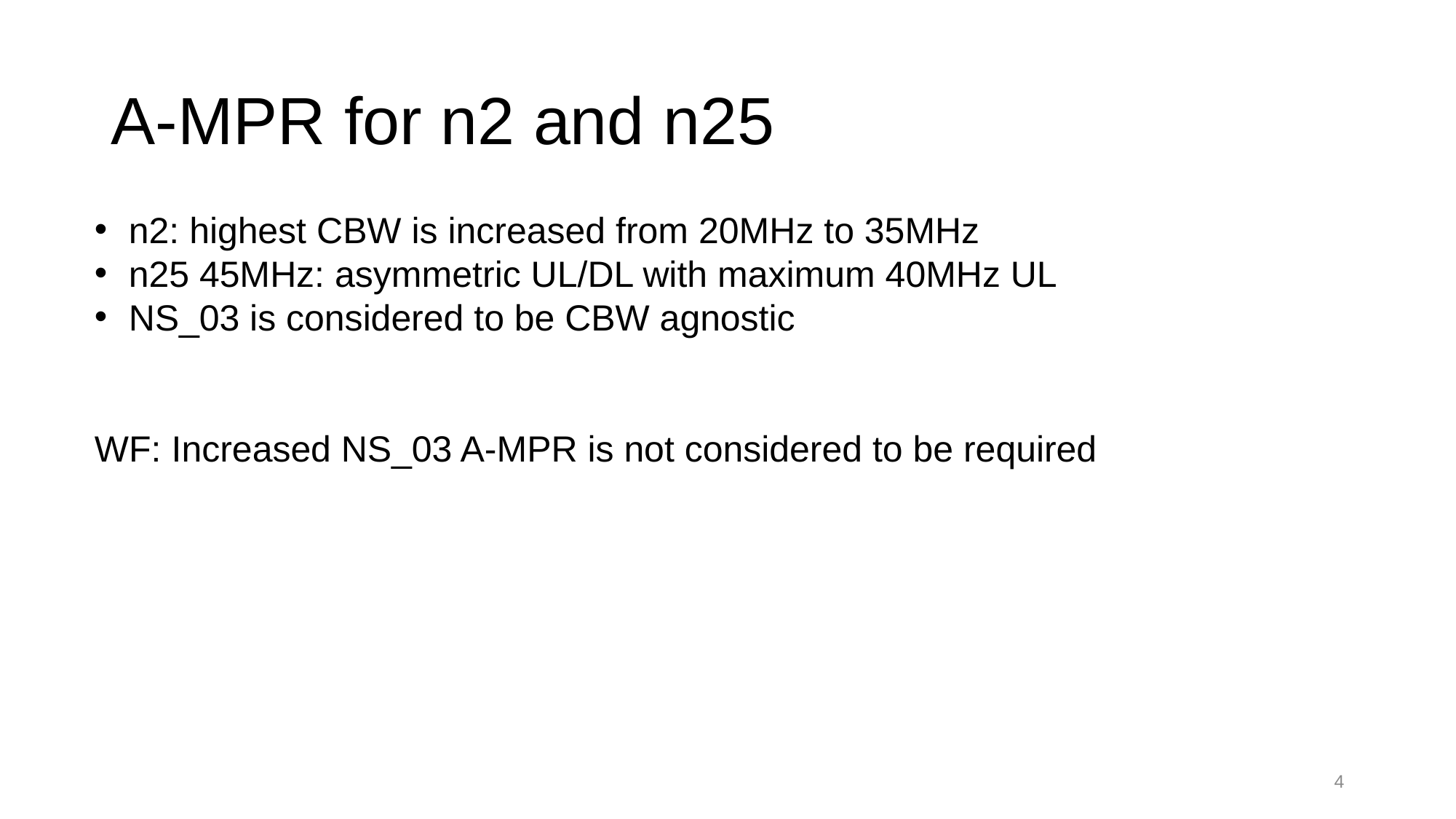

# A-MPR for n2 and n25
n2: highest CBW is increased from 20MHz to 35MHz
n25 45MHz: asymmetric UL/DL with maximum 40MHz UL
NS_03 is considered to be CBW agnostic

WF: Increased NS_03 A-MPR is not considered to be required
4